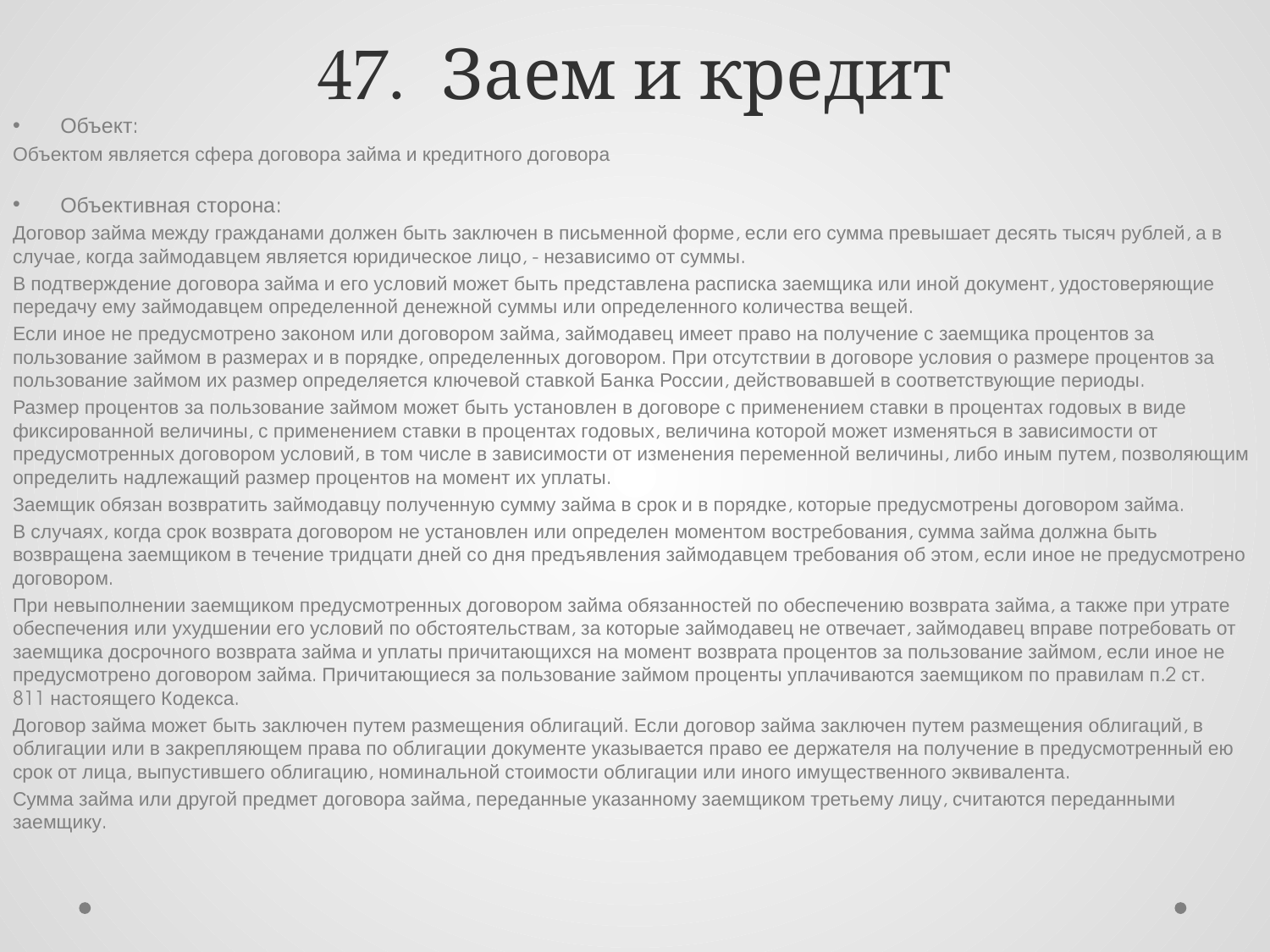

# 47.  Заем и кредит
Объект:
Объектом является сфера договора займа и кредитного договора

Объективная сторона:
Договор займа между гражданами должен быть заключен в письменной форме, если его сумма превышает десять тысяч рублей, а в случае, когда займодавцем является юридическое лицо, - независимо от суммы.
В подтверждение договора займа и его условий может быть представлена расписка заемщика или иной документ, удостоверяющие передачу ему займодавцем определенной денежной суммы или определенного количества вещей.
Если иное не предусмотрено законом или договором займа, займодавец имеет право на получение с заемщика процентов за пользование займом в размерах и в порядке, определенных договором. При отсутствии в договоре условия о размере процентов за пользование займом их размер определяется ключевой ставкой Банка России, действовавшей в соответствующие периоды.
Размер процентов за пользование займом может быть установлен в договоре с применением ставки в процентах годовых в виде фиксированной величины, с применением ставки в процентах годовых, величина которой может изменяться в зависимости от предусмотренных договором условий, в том числе в зависимости от изменения переменной величины, либо иным путем, позволяющим определить надлежащий размер процентов на момент их уплаты.
Заемщик обязан возвратить займодавцу полученную сумму займа в срок и в порядке, которые предусмотрены договором займа.
В случаях, когда срок возврата договором не установлен или определен моментом востребования, сумма займа должна быть возвращена заемщиком в течение тридцати дней со дня предъявления займодавцем требования об этом, если иное не предусмотрено договором.
При невыполнении заемщиком предусмотренных договором займа обязанностей по обеспечению возврата займа, а также при утрате обеспечения или ухудшении его условий по обстоятельствам, за которые займодавец не отвечает, займодавец вправе потребовать от заемщика досрочного возврата займа и уплаты причитающихся на момент возврата процентов за пользование займом, если иное не предусмотрено договором займа. Причитающиеся за пользование займом проценты уплачиваются заемщиком по правилам п.2 ст. 811 настоящего Кодекса.
Договор займа может быть заключен путем размещения облигаций. Если договор займа заключен путем размещения облигаций, в облигации или в закрепляющем права по облигации документе указывается право ее держателя на получение в предусмотренный ею срок от лица, выпустившего облигацию, номинальной стоимости облигации или иного имущественного эквивалента.
Сумма займа или другой предмет договора займа, переданные указанному заемщиком третьему лицу, считаются переданными заемщику.